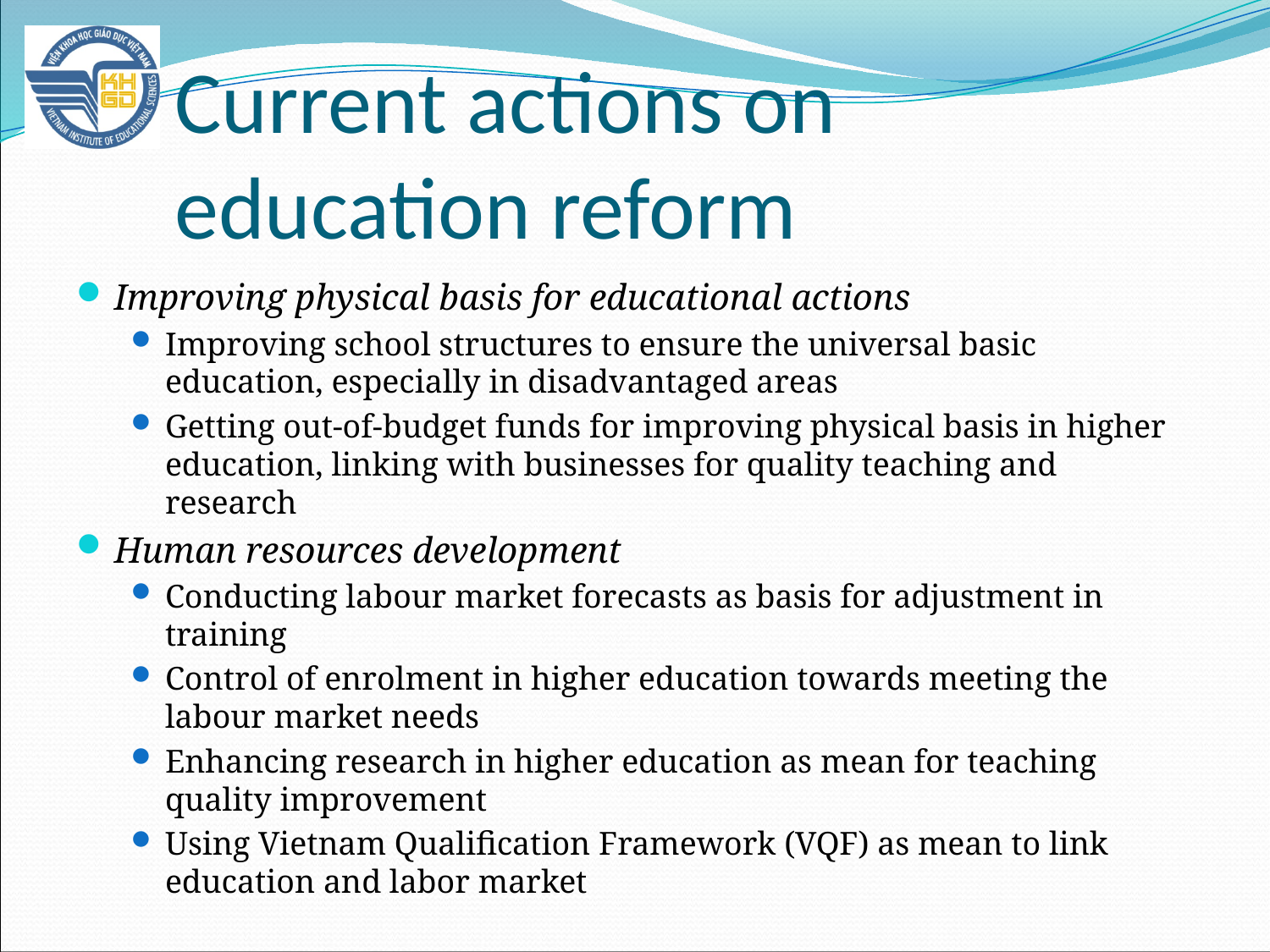

# Current actions on education reform
Improving physical basis for educational actions
Improving school structures to ensure the universal basic education, especially in disadvantaged areas
Getting out-of-budget funds for improving physical basis in higher education, linking with businesses for quality teaching and research
Human resources development
Conducting labour market forecasts as basis for adjustment in training
Control of enrolment in higher education towards meeting the labour market needs
Enhancing research in higher education as mean for teaching quality improvement
Using Vietnam Qualification Framework (VQF) as mean to link education and labor market